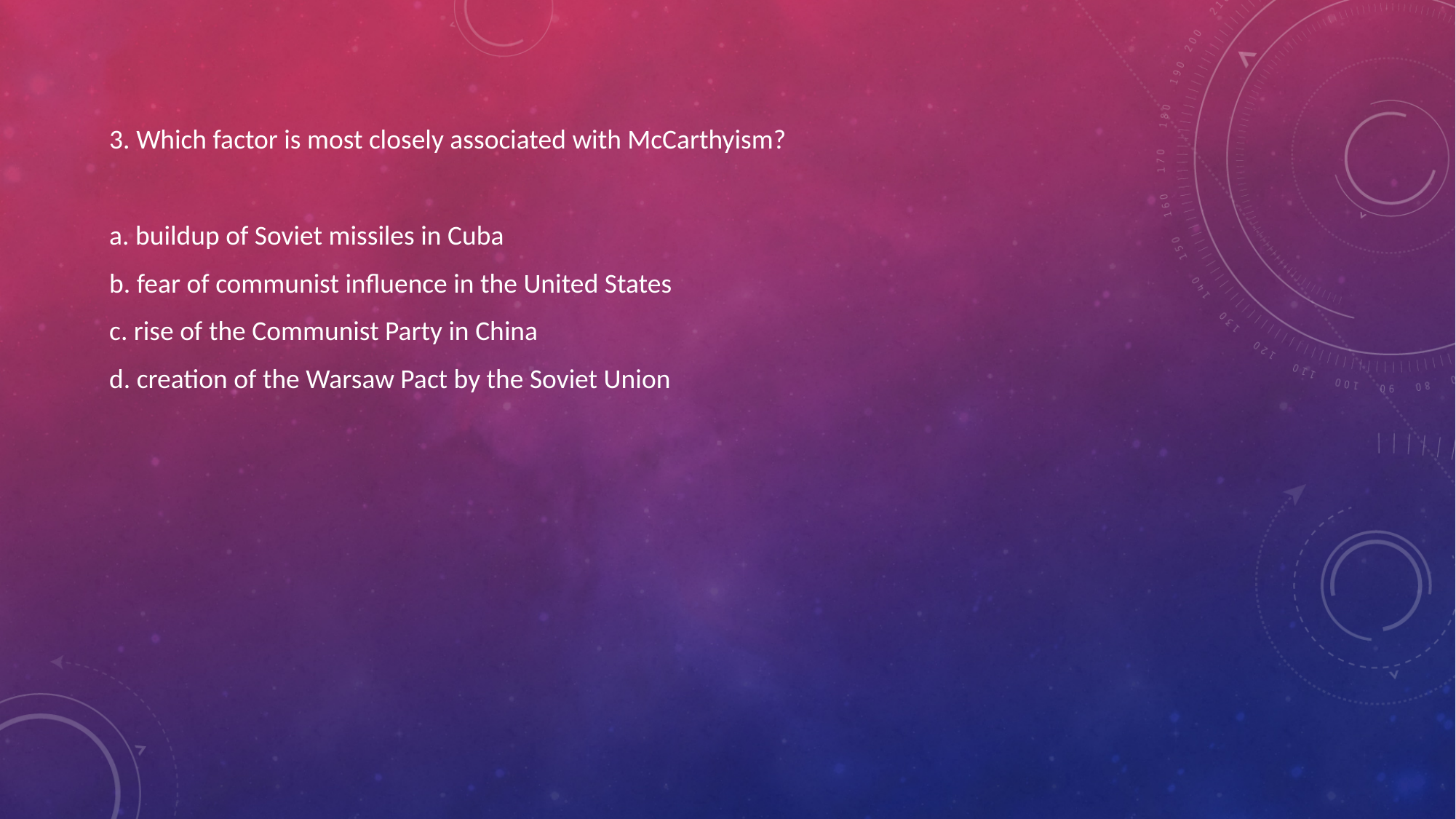

3. Which factor is most closely associated with McCarthyism?

a. buildup of Soviet missiles in Cuba
b. fear of communist influence in the United States
c. rise of the Communist Party in China
d. creation of the Warsaw Pact by the Soviet Union